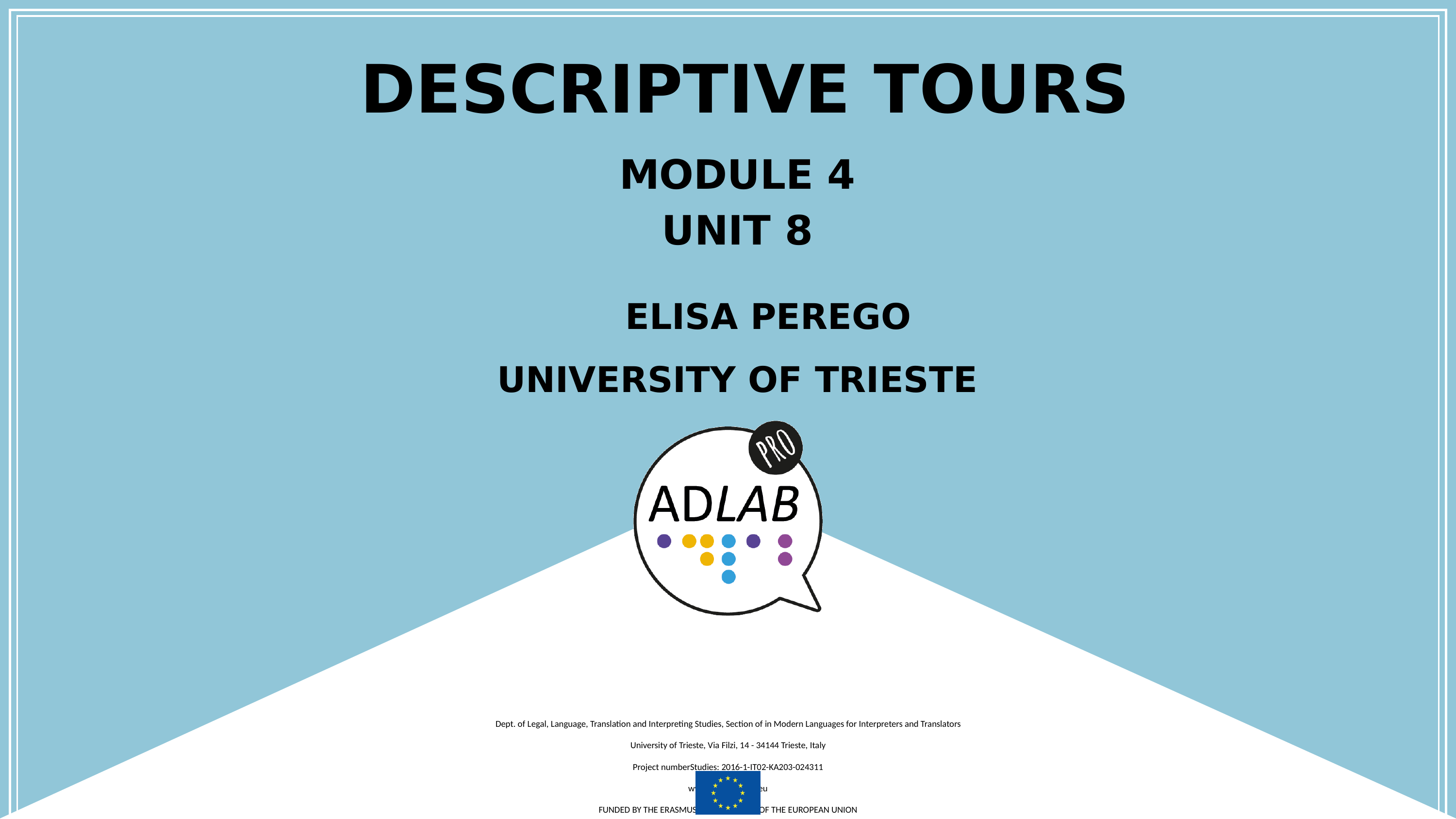

# Descriptive tours
Module 4
Unit 8
elisa perego
University of trieste